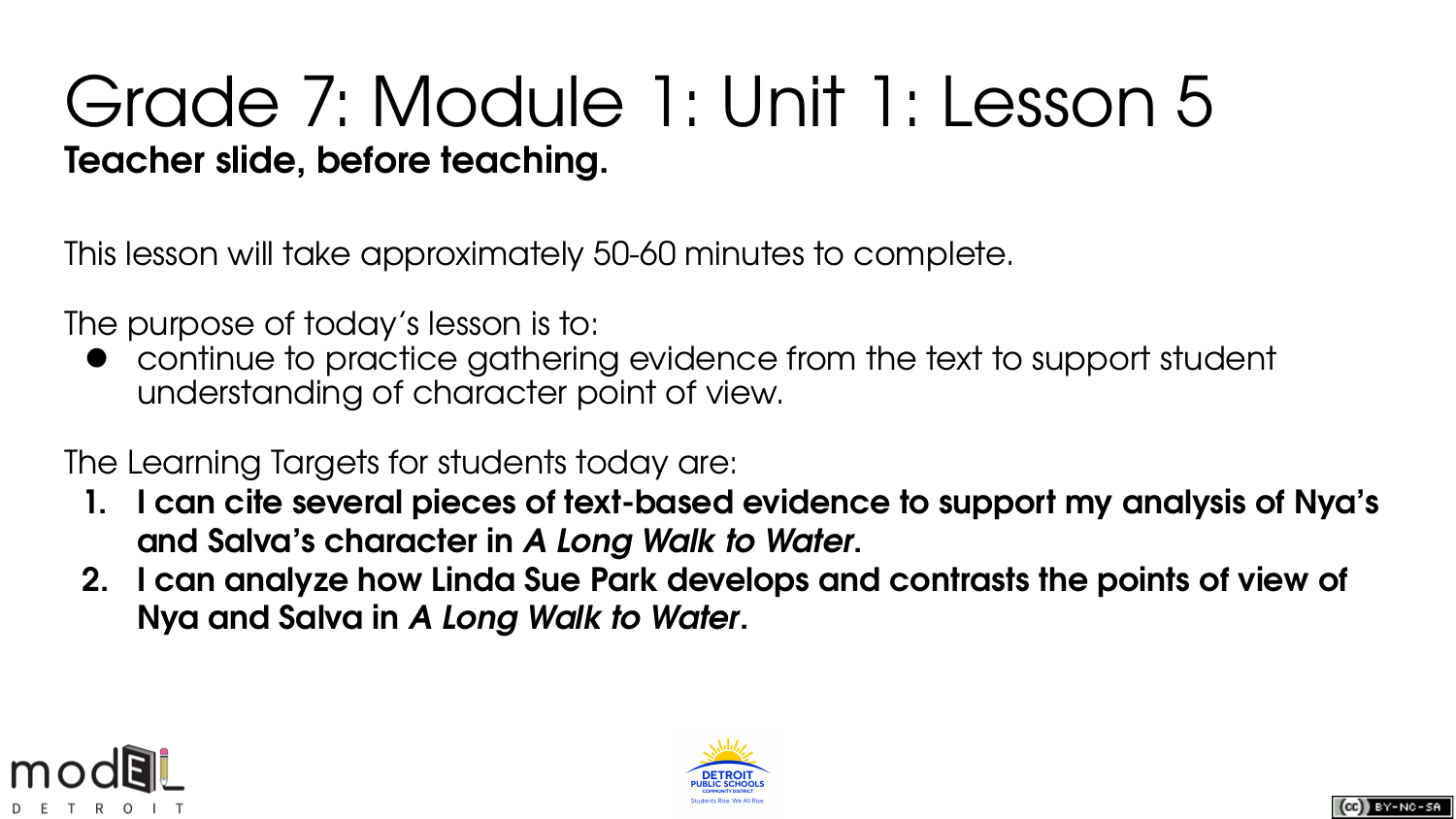

# Grade 7: Module 1: Unit 1: Lesson 5
Teacher slide, before teaching.
This lesson will take approximately 50-60 minutes to complete.

The purpose of today’s lesson is to:
continue to practice gathering evidence from the text to support student understanding of character point of view.

The Learning Targets for students today are:
I can cite several pieces of text-based evidence to support my analysis of Nya’s and Salva’s character in A Long Walk to Water.
I can analyze how Linda Sue Park develops and contrasts the points of view of Nya and Salva in A Long Walk to Water.